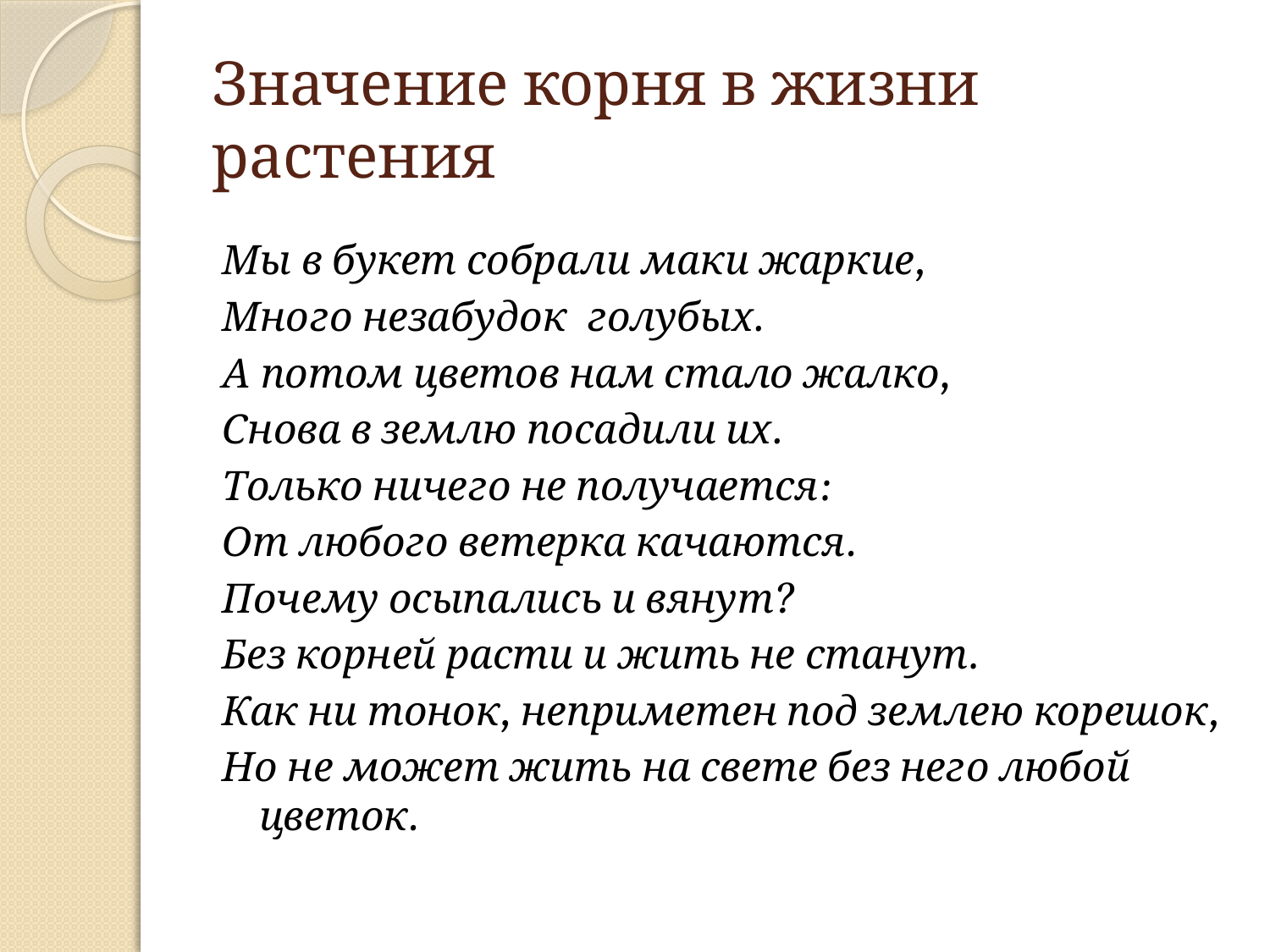

# Значение корня в жизни растения
Мы в букет собрали маки жаркие,
Много незабудок  голубых.
А потом цветов нам стало жалко,
Снова в землю посадили их.
Только ничего не получается:
От любого ветерка качаются.
Почему осыпались и вянут?
Без корней расти и жить не станут.
Как ни тонок, неприметен под землею корешок,
Но не может жить на свете без него любой цветок.